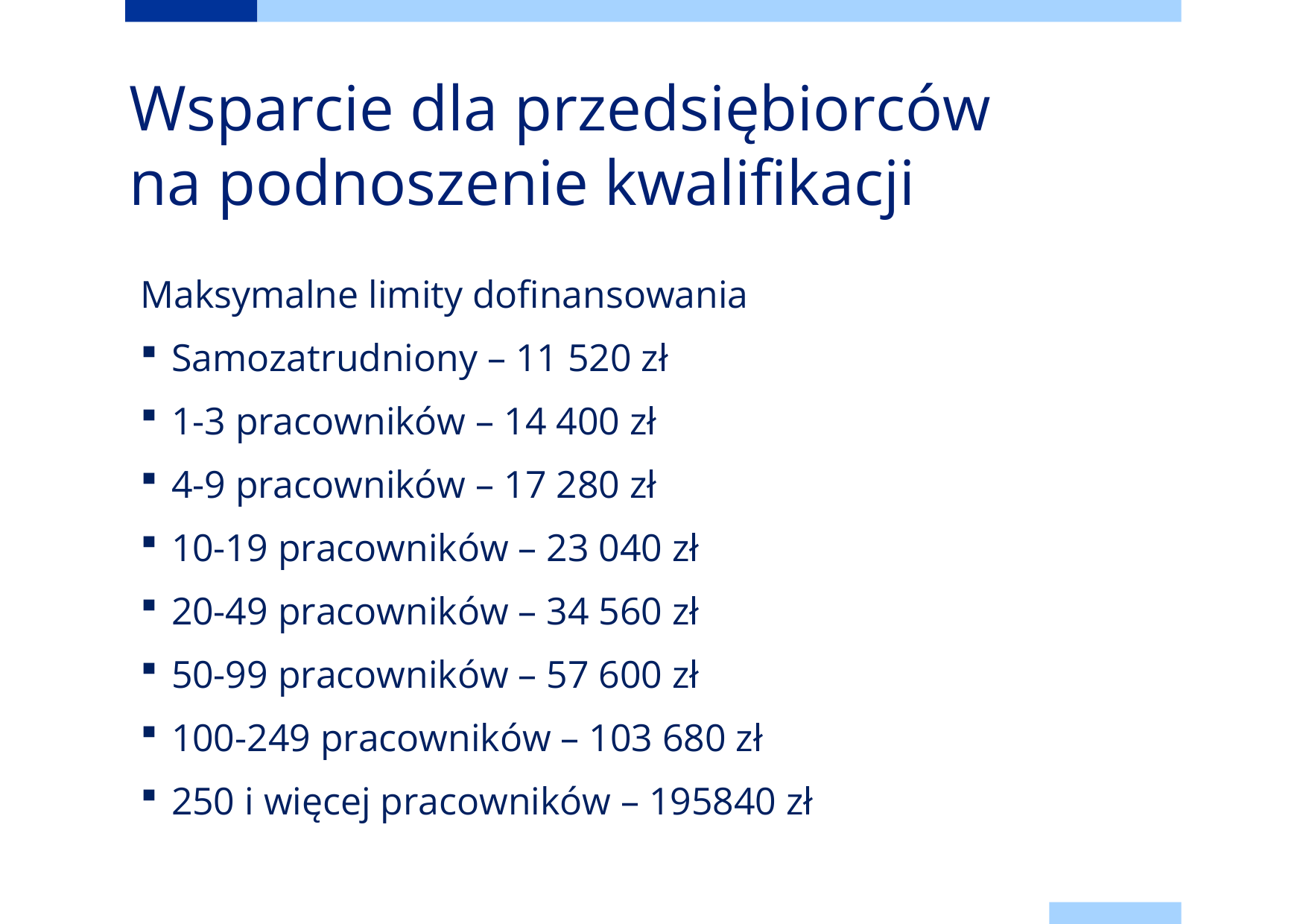

# Wsparcie dla przedsiębiorców na podnoszenie kwalifikacji
Maksymalne limity dofinansowania
Samozatrudniony – 11 520 zł
1-3 pracowników – 14 400 zł
4-9 pracowników – 17 280 zł
10-19 pracowników – 23 040 zł
20-49 pracowników – 34 560 zł
50-99 pracowników – 57 600 zł
100-249 pracowników – 103 680 zł
250 i więcej pracowników – 195840 zł